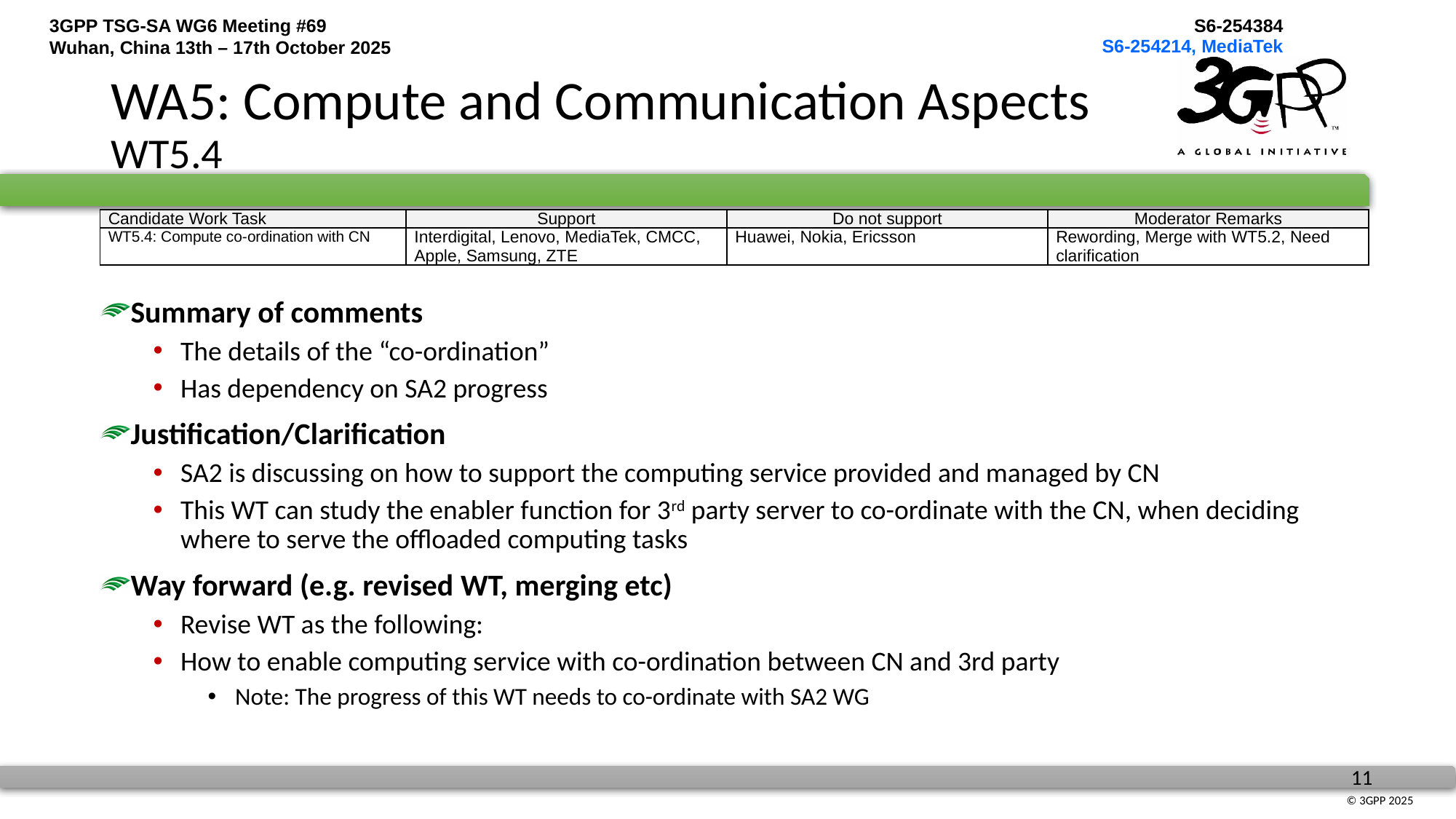

S6-254214, MediaTek
# WA5: Compute and Communication Aspects WT5.4
| Candidate Work Task | Support | Do not support | Moderator Remarks |
| --- | --- | --- | --- |
| WT5.4: Compute co-ordination with CN | Interdigital, Lenovo, MediaTek, CMCC, Apple, Samsung, ZTE | Huawei, Nokia, Ericsson | Rewording, Merge with WT5.2, Need clarification |

Summary of comments
The details of the “co-ordination”
Has dependency on SA2 progress
Justification/Clarification
SA2 is discussing on how to support the computing service provided and managed by CN
This WT can study the enabler function for 3rd party server to co-ordinate with the CN, when deciding where to serve the offloaded computing tasks
Way forward (e.g. revised WT, merging etc)
Revise WT as the following:
How to enable computing service with co-ordination between CN and 3rd party
Note: The progress of this WT needs to co-ordinate with SA2 WG